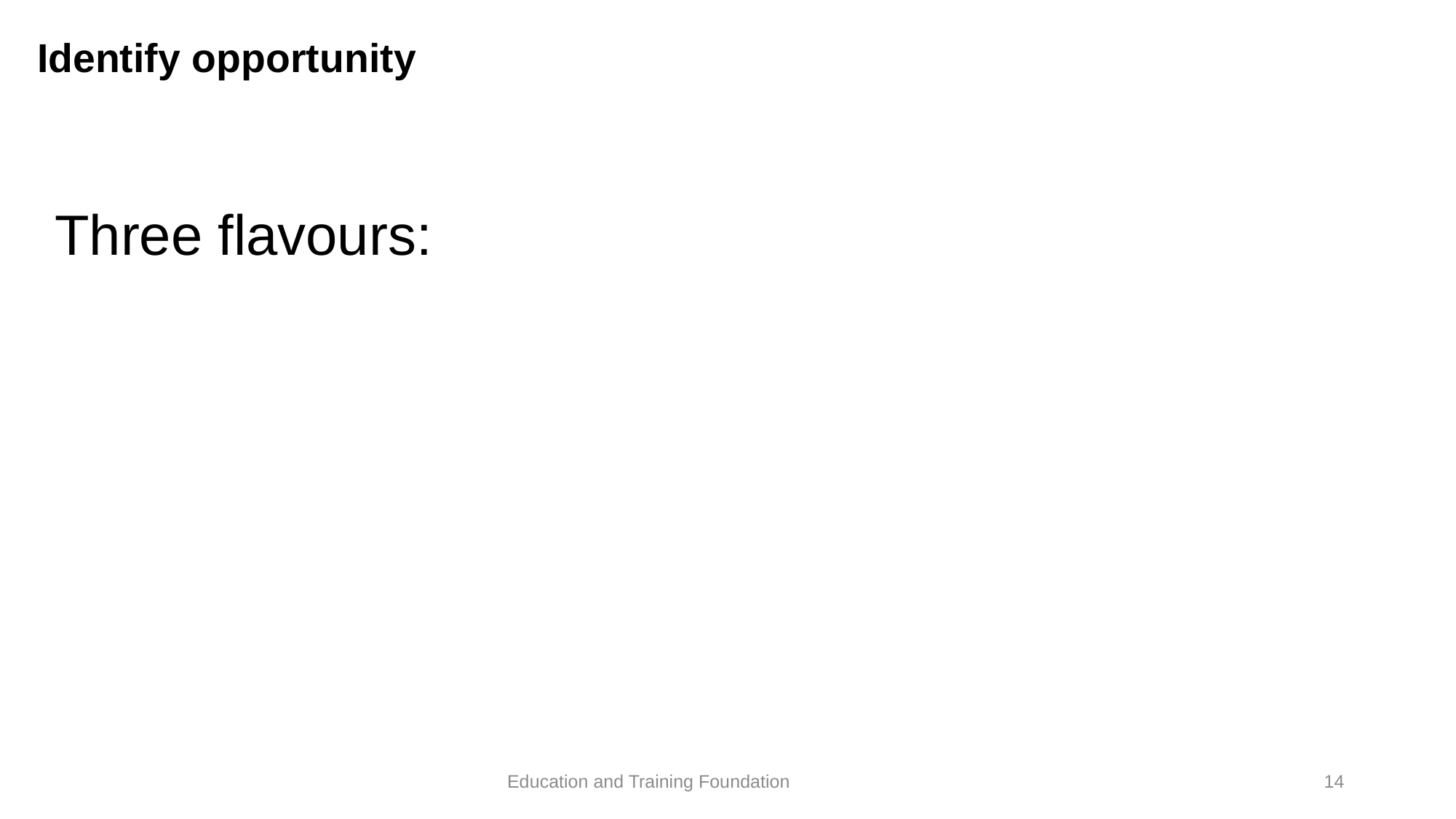

# Identify opportunity
Three flavours:

14
Education and Training Foundation